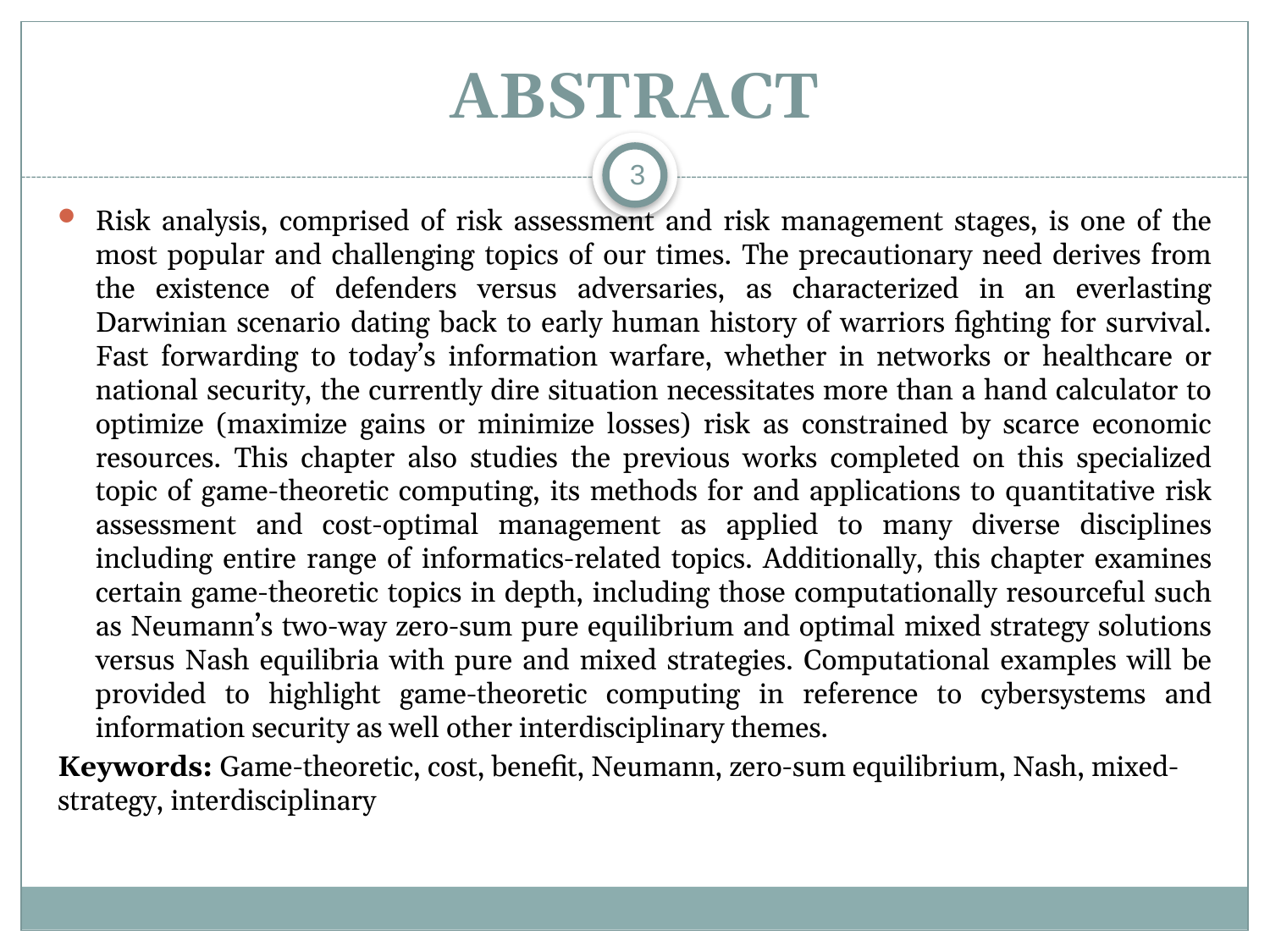

# Abstract
3
Risk analysis, comprised of risk assessment and risk management stages, is one of the most popular and challenging topics of our times. The precautionary need derives from the existence of defenders versus adversaries, as characterized in an everlasting Darwinian scenario dating back to early human history of warriors fighting for survival. Fast forwarding to today’s information warfare, whether in networks or healthcare or national security, the currently dire situation necessitates more than a hand calculator to optimize (maximize gains or minimize losses) risk as constrained by scarce economic resources. This chapter also studies the previous works completed on this specialized topic of game-theoretic computing, its methods for and applications to quantitative risk assessment and cost-optimal management as applied to many diverse disciplines including entire range of informatics-related topics. Additionally, this chapter examines certain game-theoretic topics in depth, including those computationally resourceful such as Neumann’s two-way zero-sum pure equilibrium and optimal mixed strategy solutions versus Nash equilibria with pure and mixed strategies. Computational examples will be provided to highlight game-theoretic computing in reference to cybersystems and information security as well other interdisciplinary themes.
Keywords: Game-theoretic, cost, benefit, Neumann, zero-sum equilibrium, Nash, mixed-strategy, interdisciplinary